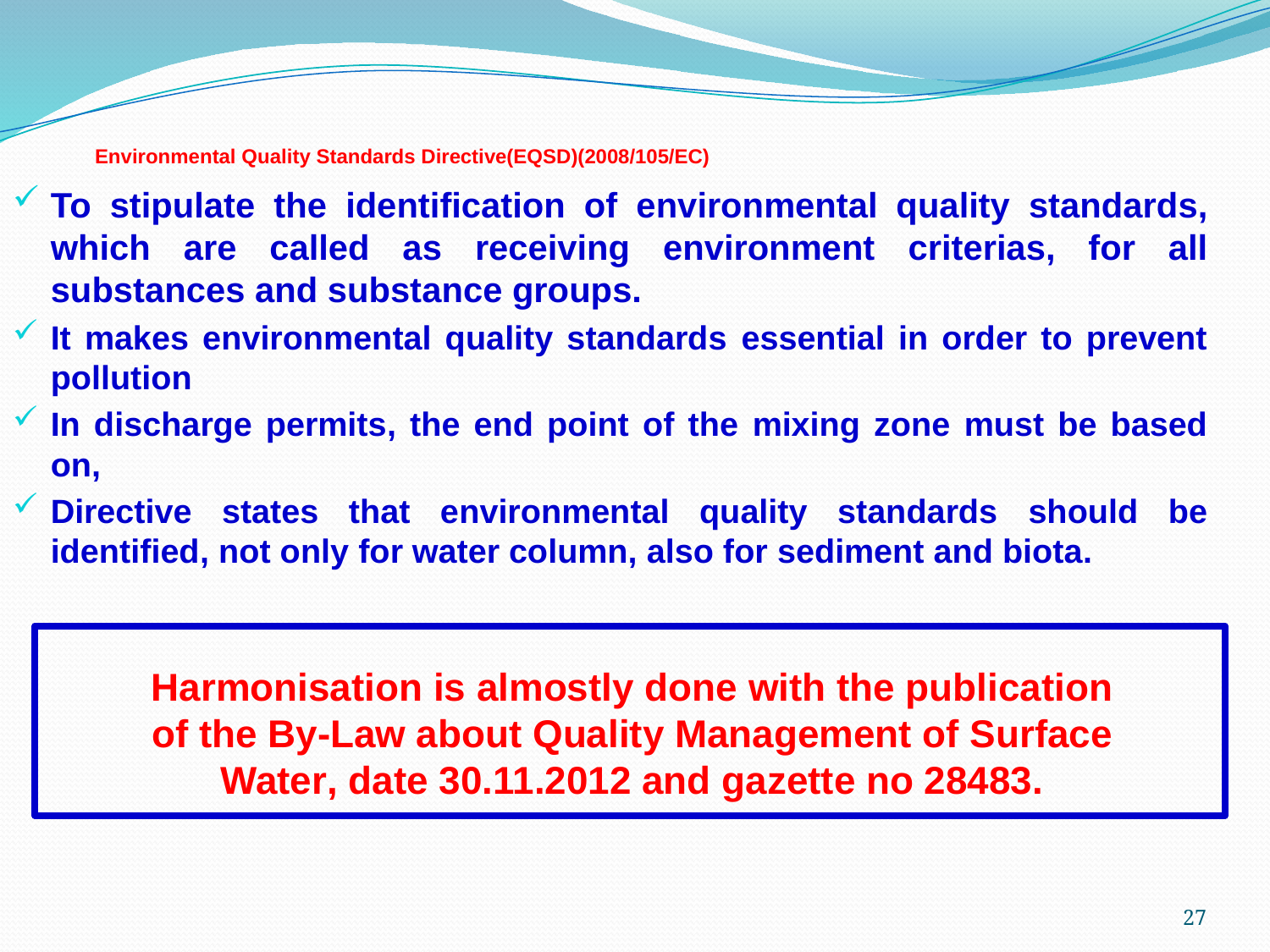

# Environmental Quality Standards Directive(EQSD)(2008/105/EC)
To stipulate the identification of environmental quality standards, which are called as receiving environment criterias, for all substances and substance groups.
It makes environmental quality standards essential in order to prevent pollution
In discharge permits, the end point of the mixing zone must be based on,
Directive states that environmental quality standards should be identified, not only for water column, also for sediment and biota.

Harmonisation is almostly done with the publication of the By-Law about Quality Management of Surface Water, date 30.11.2012 and gazette no 28483.
27